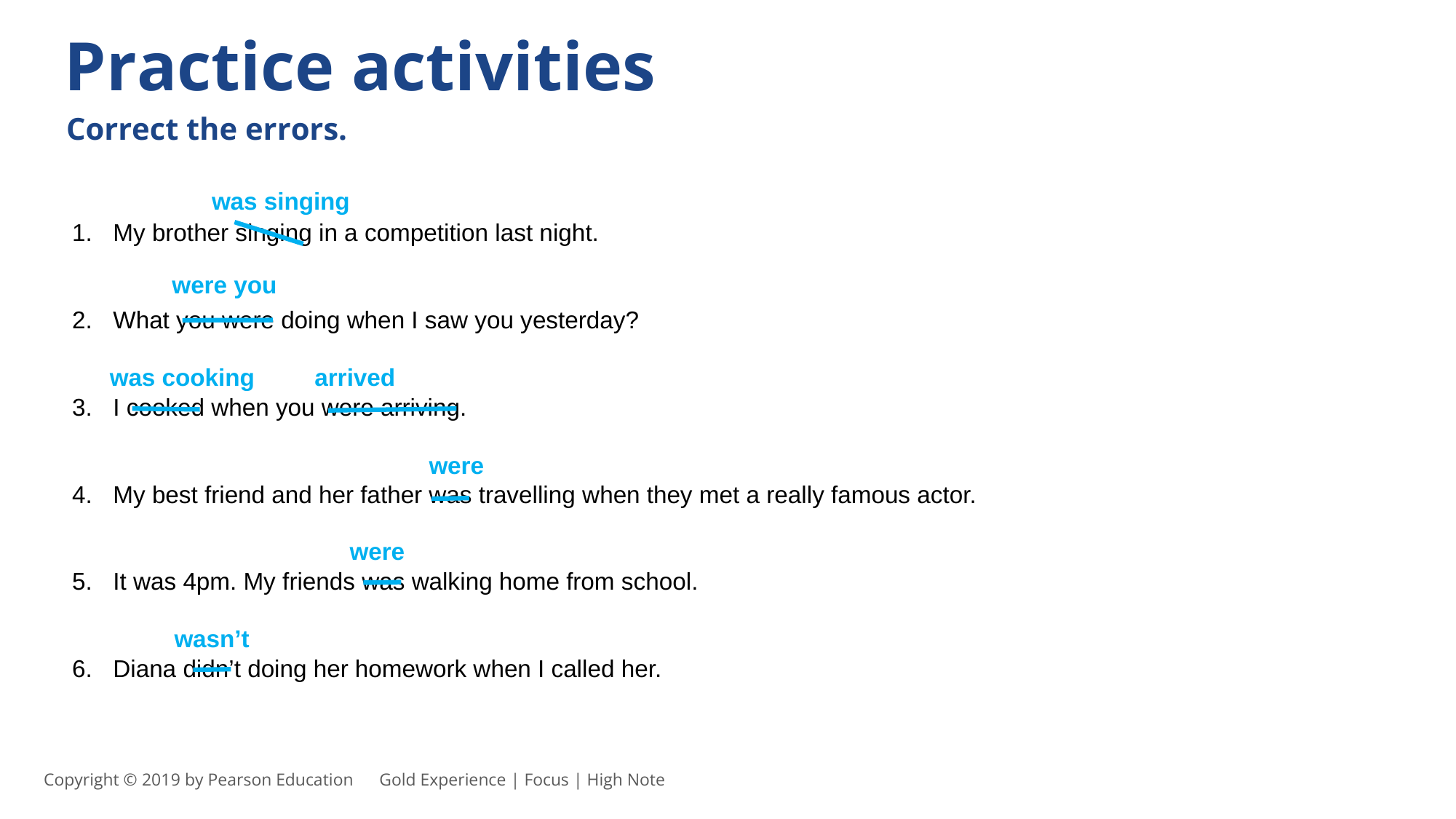

Practice activities
Correct the errors.

was singing

My brother singing in a competition last night.

What you were doing when I saw you yesterday?

I cooked when you were arriving.

My best friend and her father was travelling when they met a really famous actor.

It was 4pm. My friends was walking home from school.

Diana didn’t doing her homework when I called her.
were you
was cooking
arrived
were

were

wasn’t
Copyright © 2019 by Pearson Education      Gold Experience | Focus | High Note